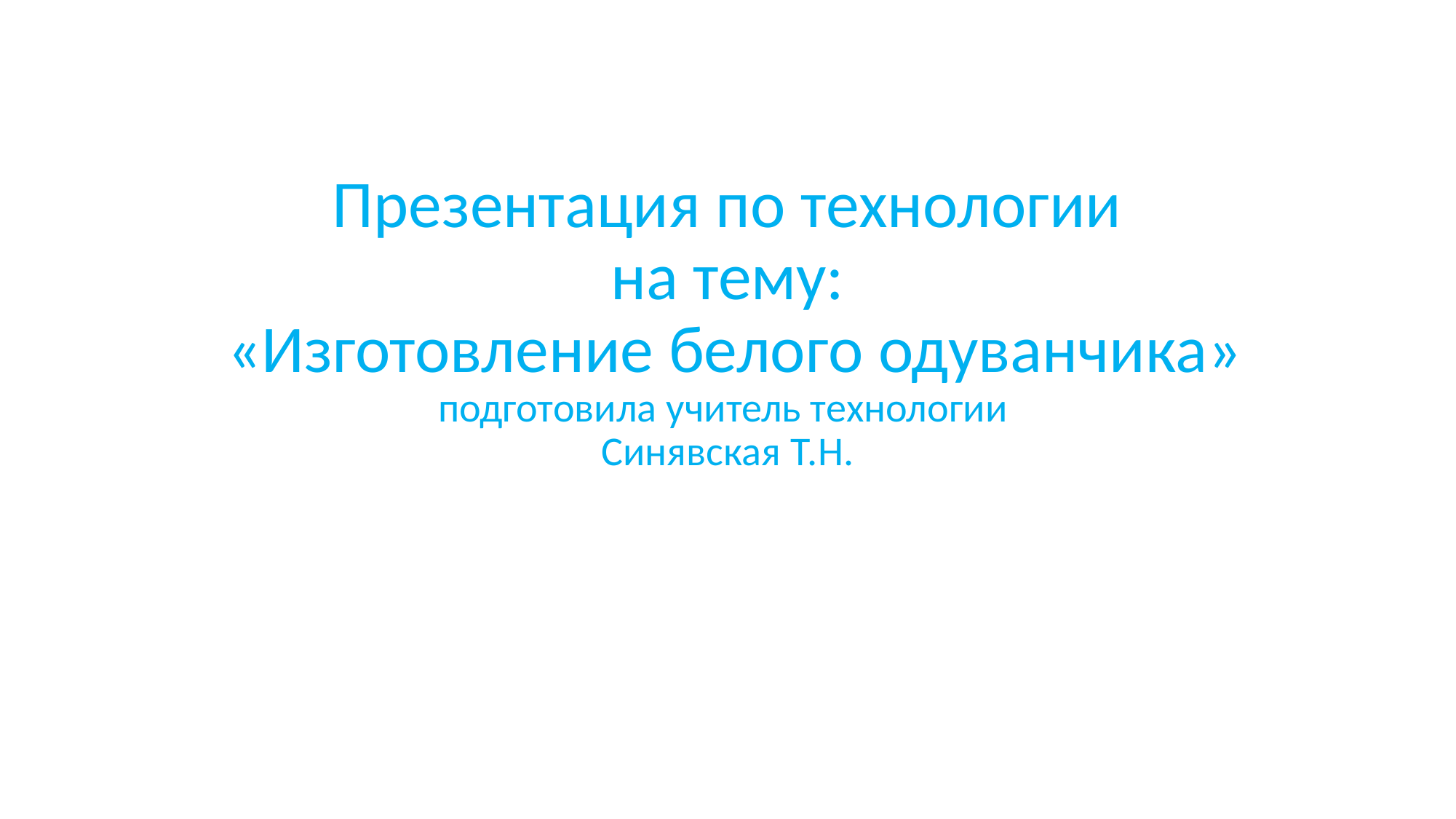

# Презентация по технологии на тему: «Изготовление белого одуванчика» подготовила учитель технологии Синявская Т.Н.